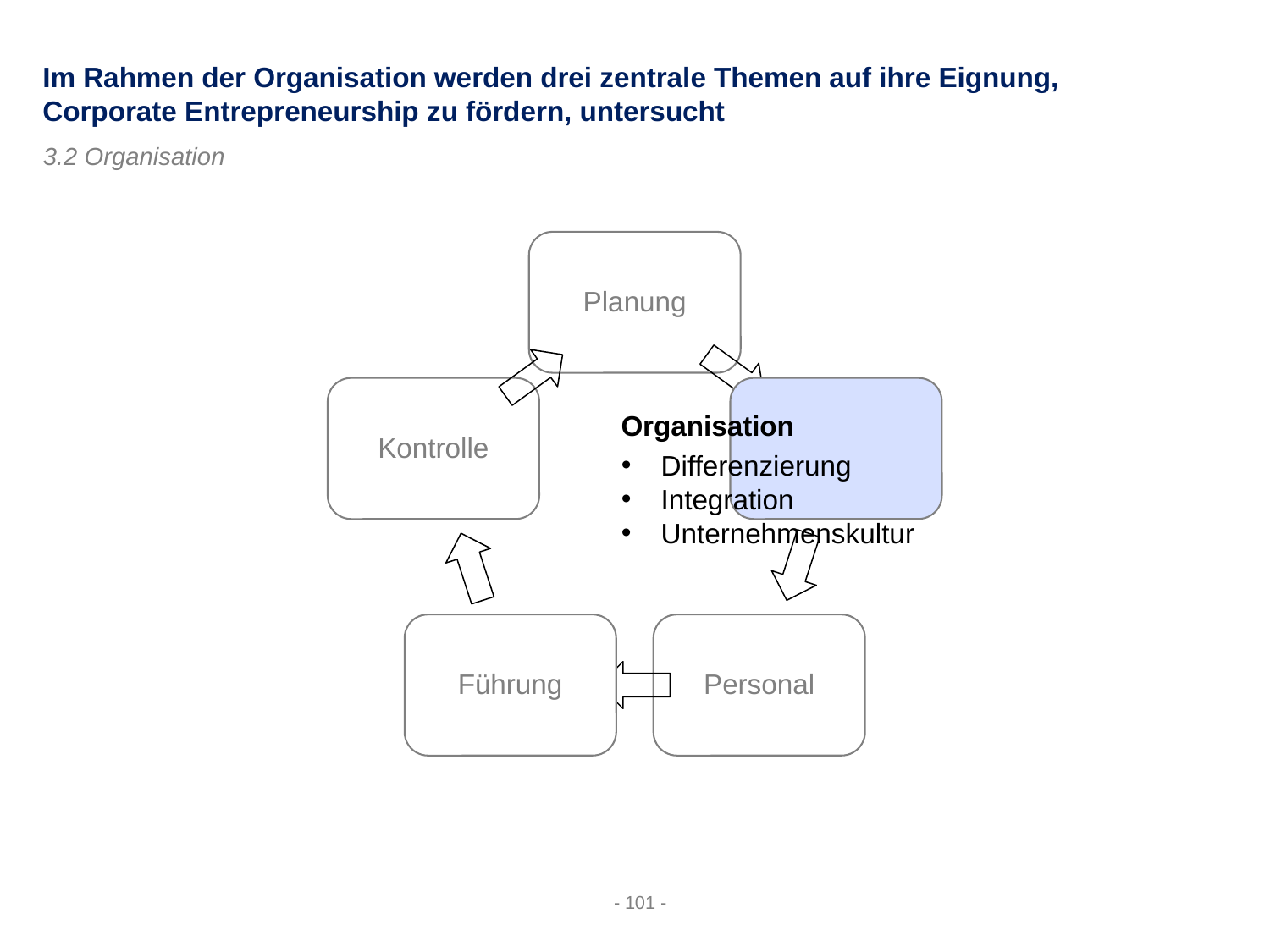

Im Rahmen der Organisation werden drei zentrale Themen auf ihre Eignung, Corporate Entrepreneurship zu fördern, untersucht
3.2 Organisation
Planung
Personal
Führung
Kontrolle
Organisation
Differenzierung
Integration
Unternehmenskultur

- 101 -